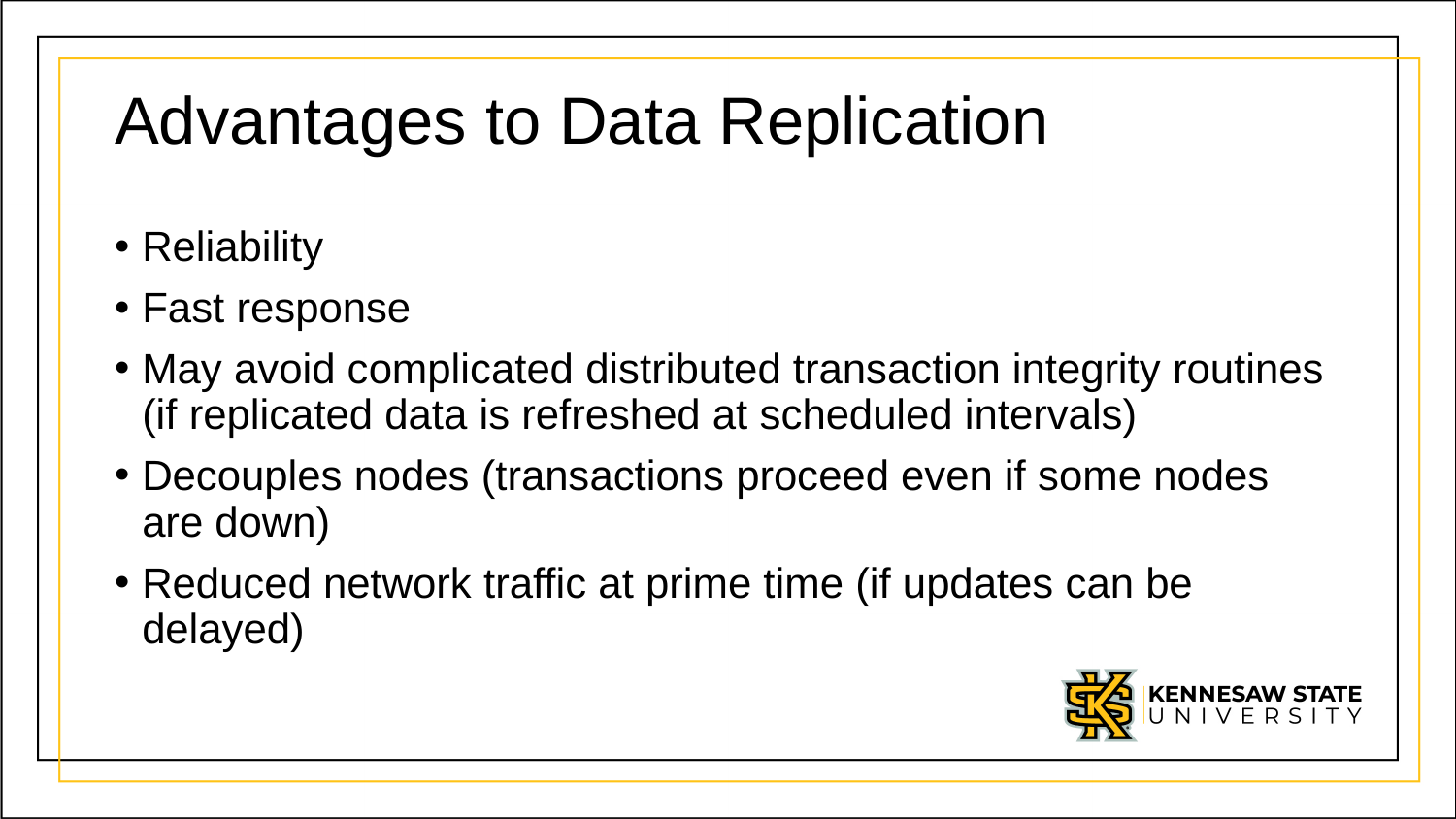

# Advantages to Data Replication
Reliability
Fast response
May avoid complicated distributed transaction integrity routines (if replicated data is refreshed at scheduled intervals)
Decouples nodes (transactions proceed even if some nodes are down)
Reduced network traffic at prime time (if updates can be delayed)